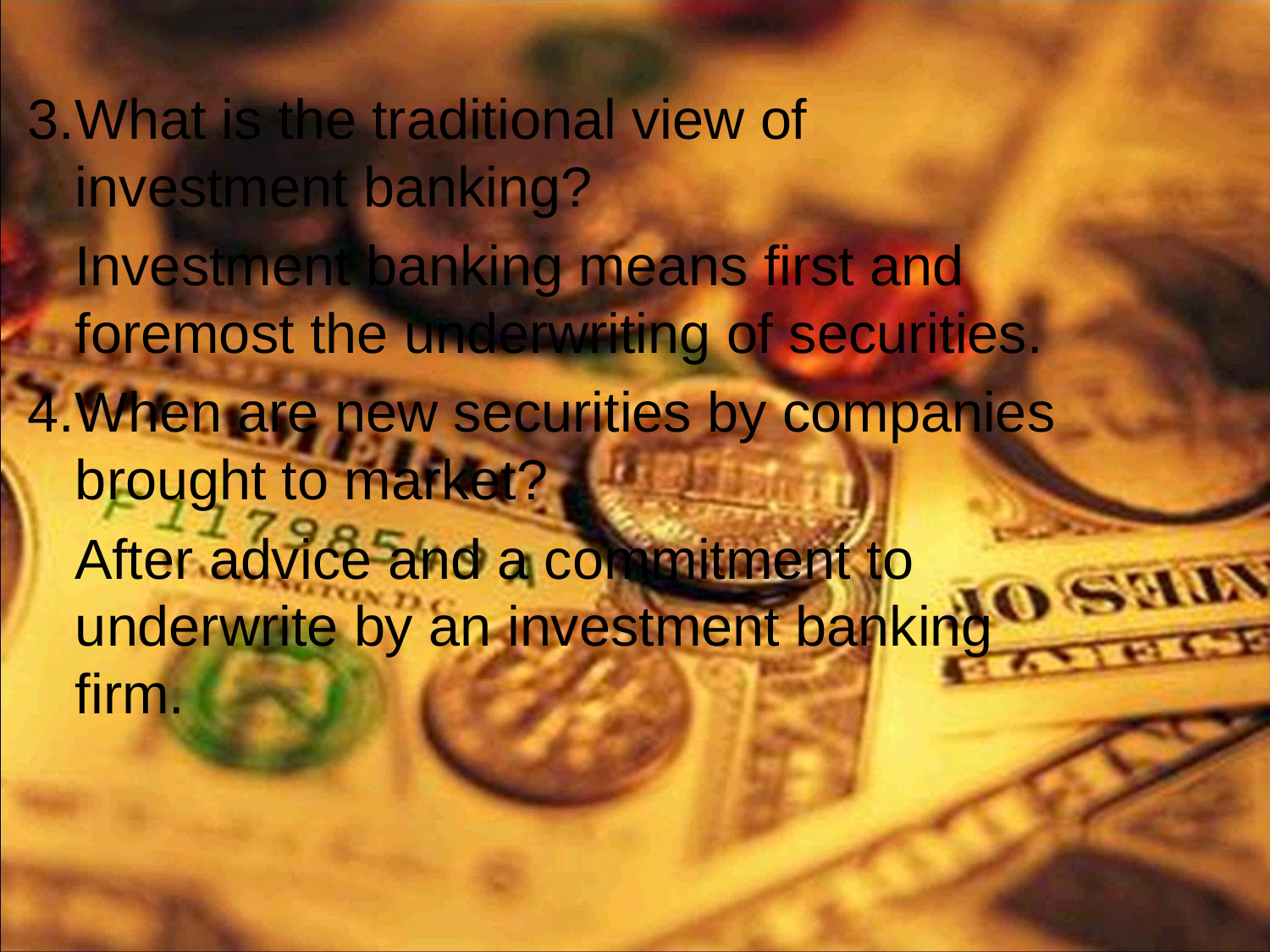

3.What is the traditional view of investment banking?
   Investment banking means first and foremost the underwriting of securities.
4.When are new securities by companies brought to market?
   After advice and a commitment to underwrite by an investment banking firm.